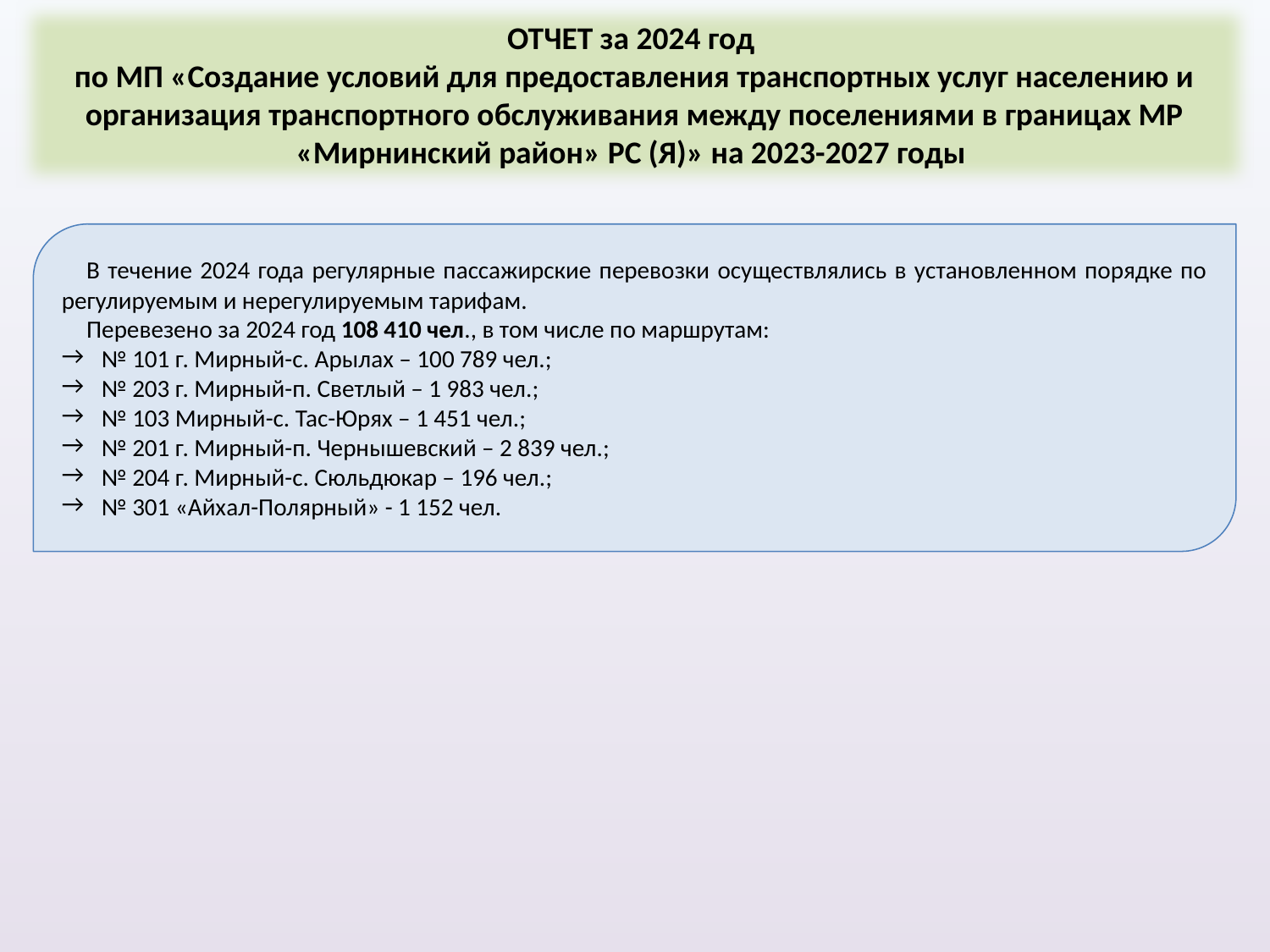

ОТЧЕТ за 2024 год
по МП «Создание условий для предоставления транспортных услуг населению и организация транспортного обслуживания между поселениями в границах МР «Мирнинский район» РС (Я)» на 2023-2027 годы
В течение 2024 года регулярные пассажирские перевозки осуществлялись в установленном порядке по регулируемым и нерегулируемым тарифам.
Перевезено за 2024 год 108 410 чел., в том числе по маршрутам:
№ 101 г. Мирный-с. Арылах – 100 789 чел.;
№ 203 г. Мирный-п. Светлый – 1 983 чел.;
№ 103 Мирный-с. Тас-Юрях – 1 451 чел.;
№ 201 г. Мирный-п. Чернышевский – 2 839 чел.;
№ 204 г. Мирный-с. Сюльдюкар – 196 чел.;
№ 301 «Айхал-Полярный» - 1 152 чел.